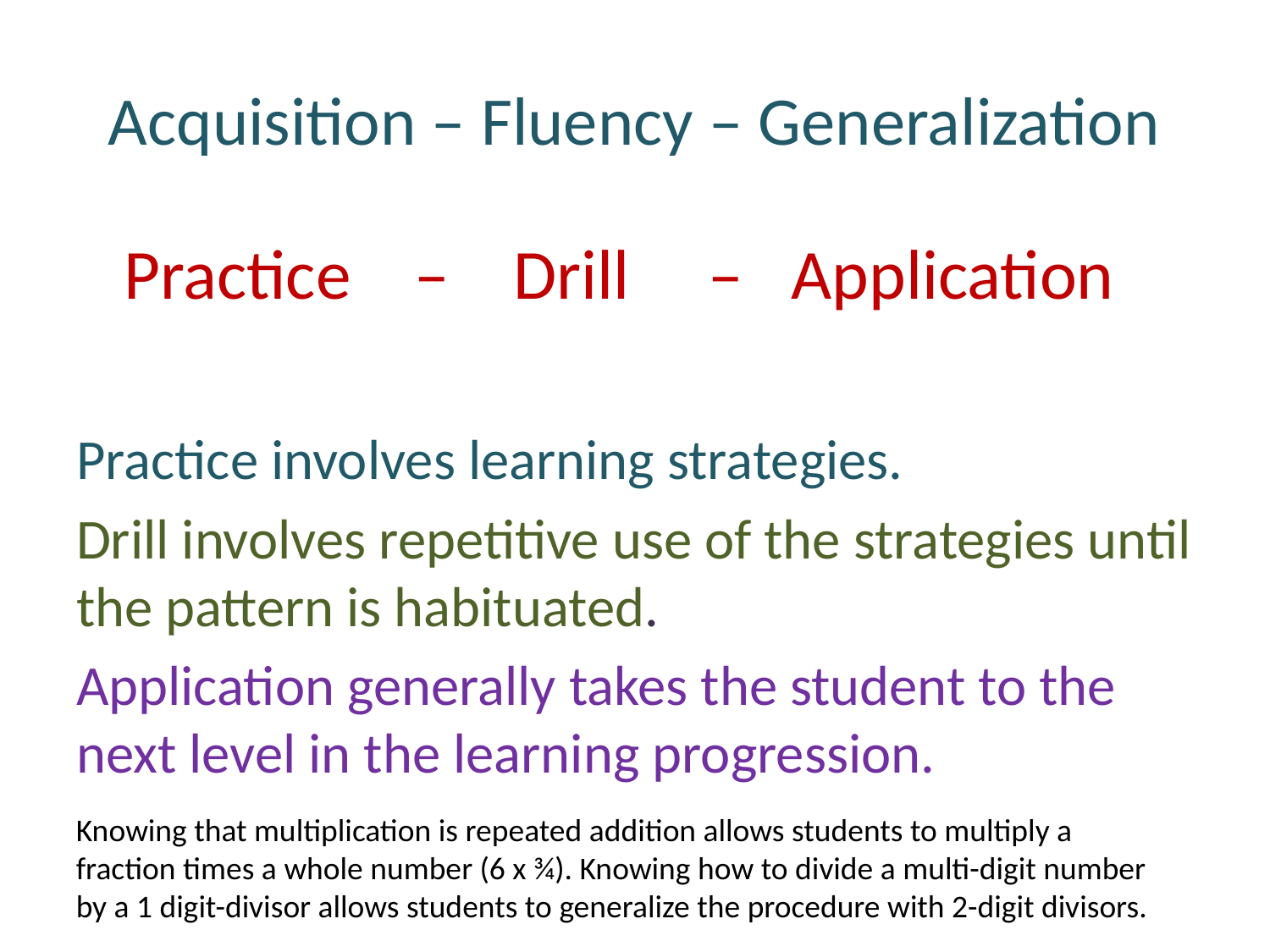

# Acquisition – Fluency – Generalization
   Practice    –    Drill     –   Application

Practice involves learning strategies.
Drill involves repetitive use of the strategies until the pattern is habituated.
Application generally takes the student to the next level in the learning progression.
Knowing that multiplication is repeated addition allows students to multiply a fraction times a whole number (6 x ¾). Knowing how to divide a multi-digit number by a 1 digit-divisor allows students to generalize the procedure with 2-digit divisors.